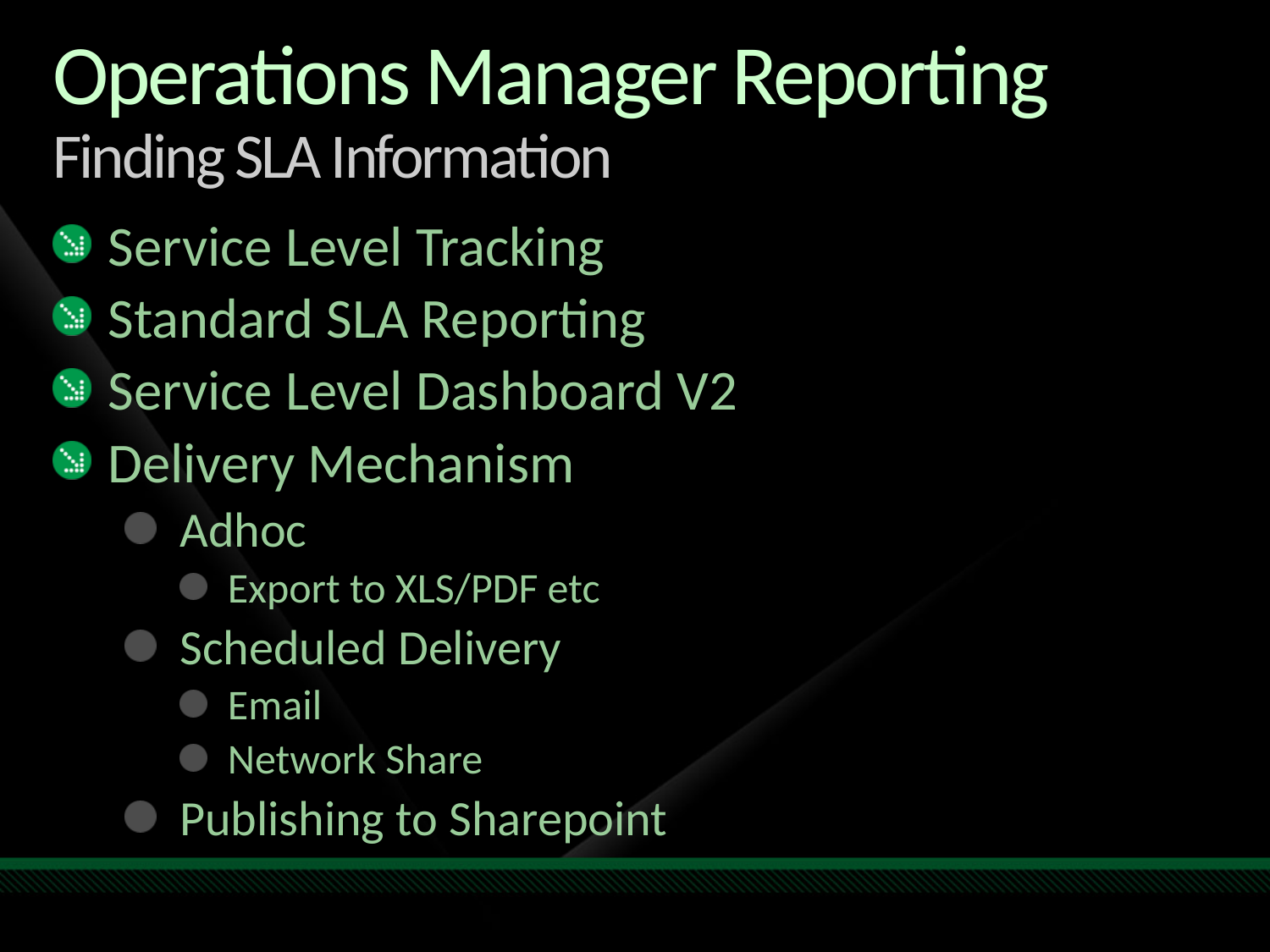

# Operations Manager Reporting Finding SLA Information
Service Level Tracking
Standard SLA Reporting
Service Level Dashboard V2
Delivery Mechanism
Adhoc
Export to XLS/PDF etc
Scheduled Delivery
Email
Network Share
Publishing to Sharepoint